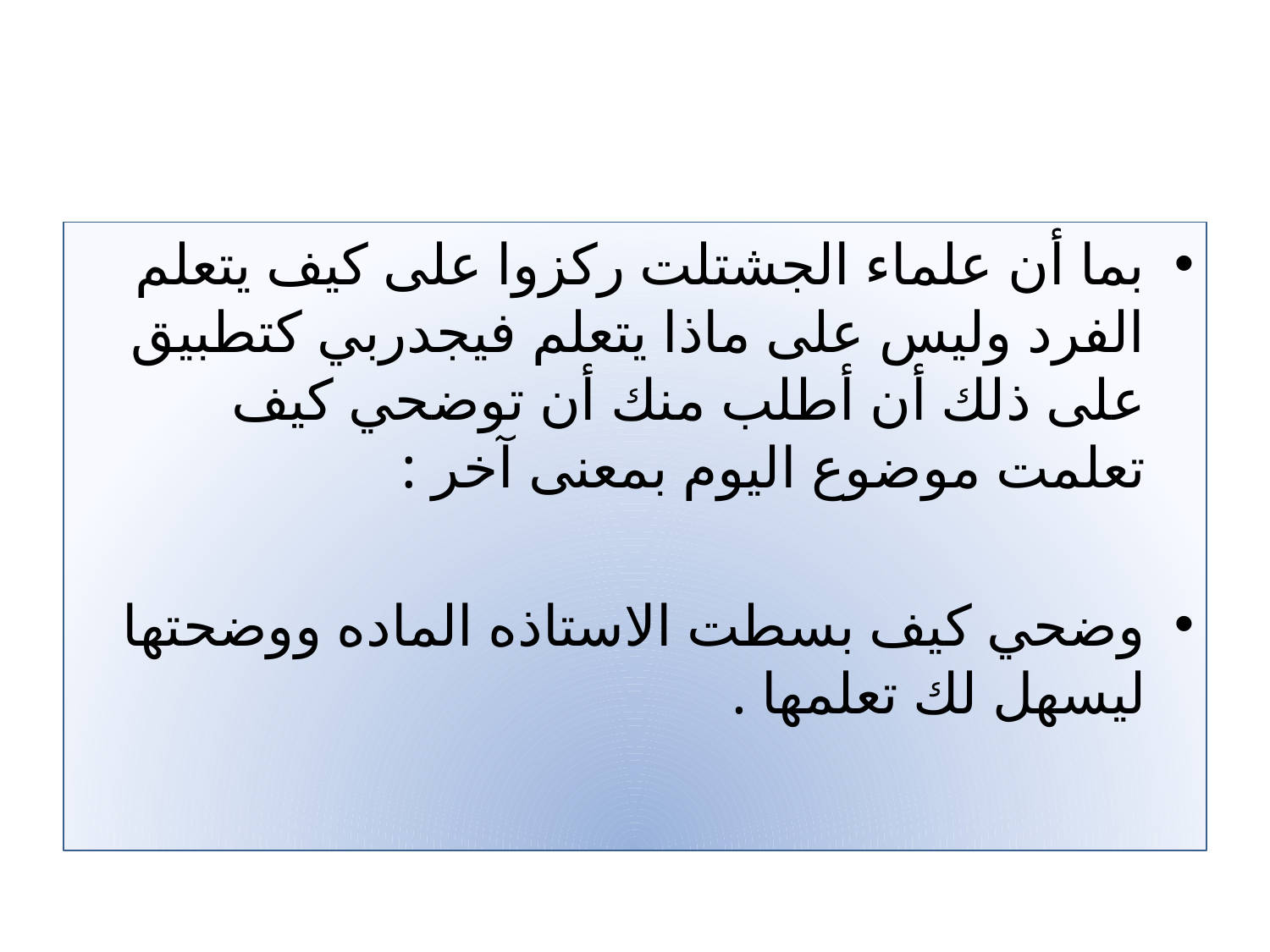

بما أن علماء الجشتلت ركزوا على كيف يتعلم الفرد وليس على ماذا يتعلم فيجدربي كتطبيق على ذلك أن أطلب منك أن توضحي كيف تعلمت موضوع اليوم بمعنى آخر :

وضحي كيف بسطت الاستاذه الماده ووضحتها ليسهل لك تعلمها .